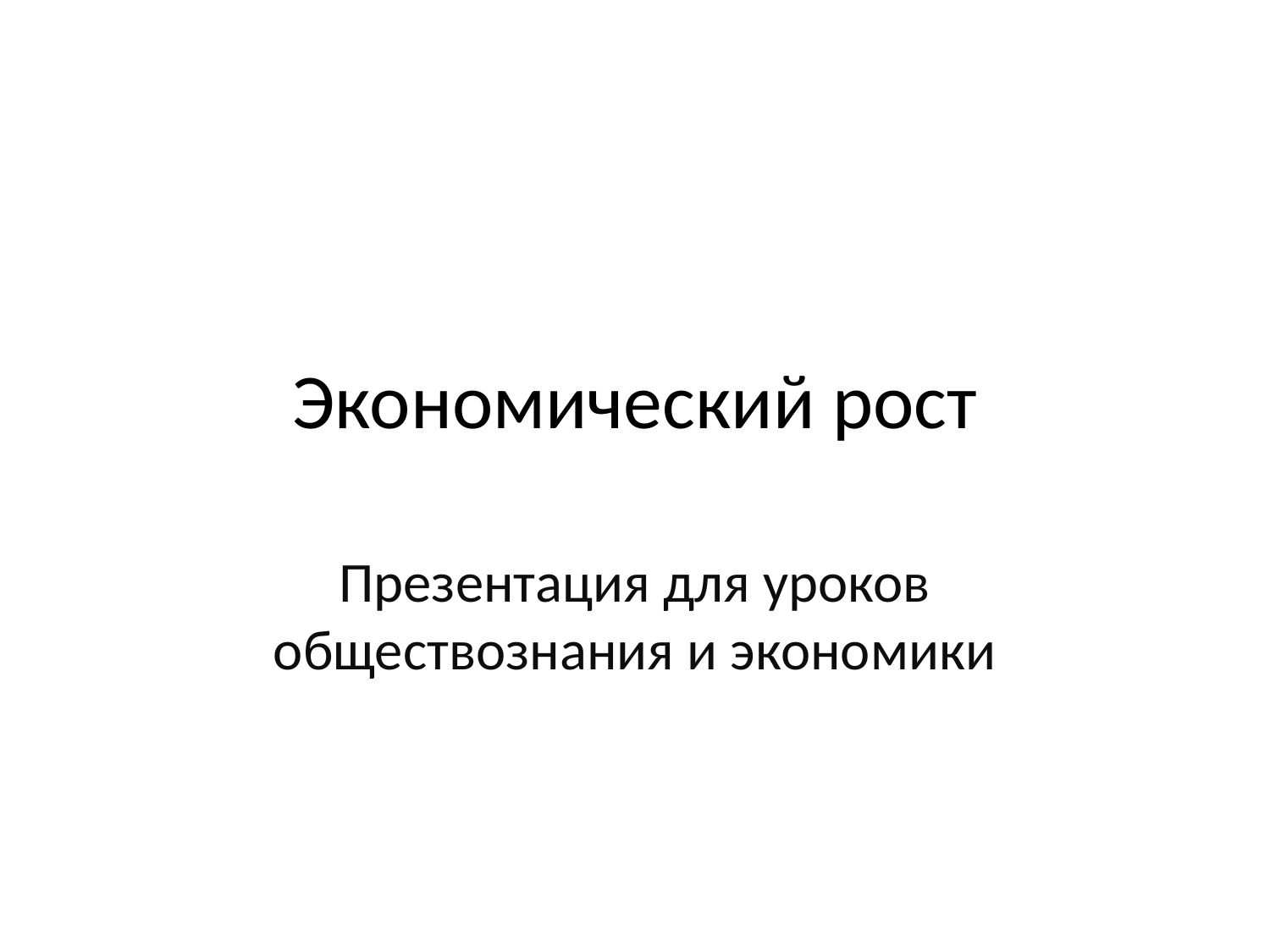

# Экономический рост
Презентация для уроков обществознания и экономики